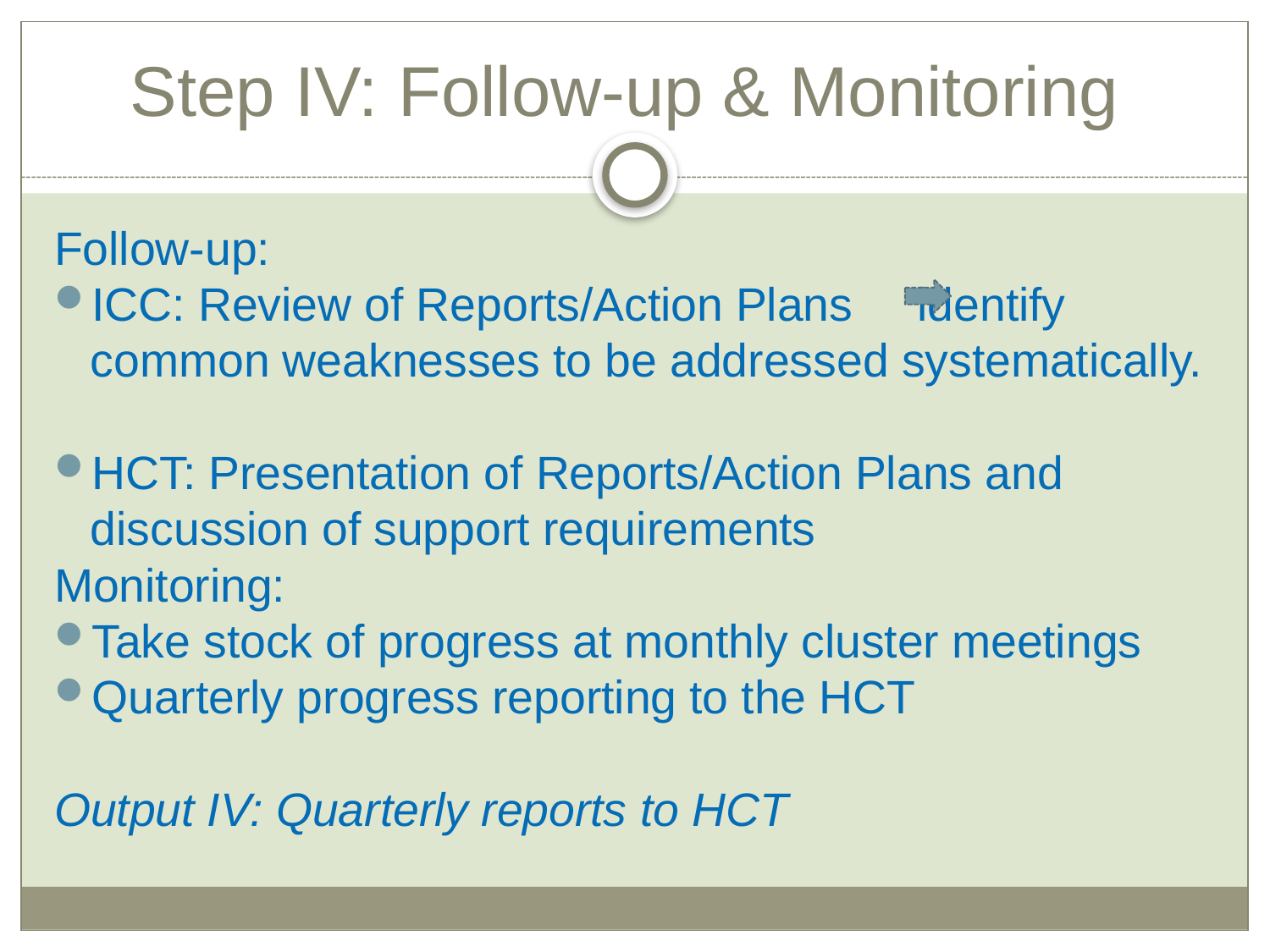

# Step IV: Follow-up & Monitoring
Follow-up:
ICC: Review of Reports/Action Plans     identify common weaknesses to be addressed systematically.
HCT: Presentation of Reports/Action Plans and discussion of support requirements
Monitoring:
Take stock of progress at monthly cluster meetings
Quarterly progress reporting to the HCT

Output IV: Quarterly reports to HCT